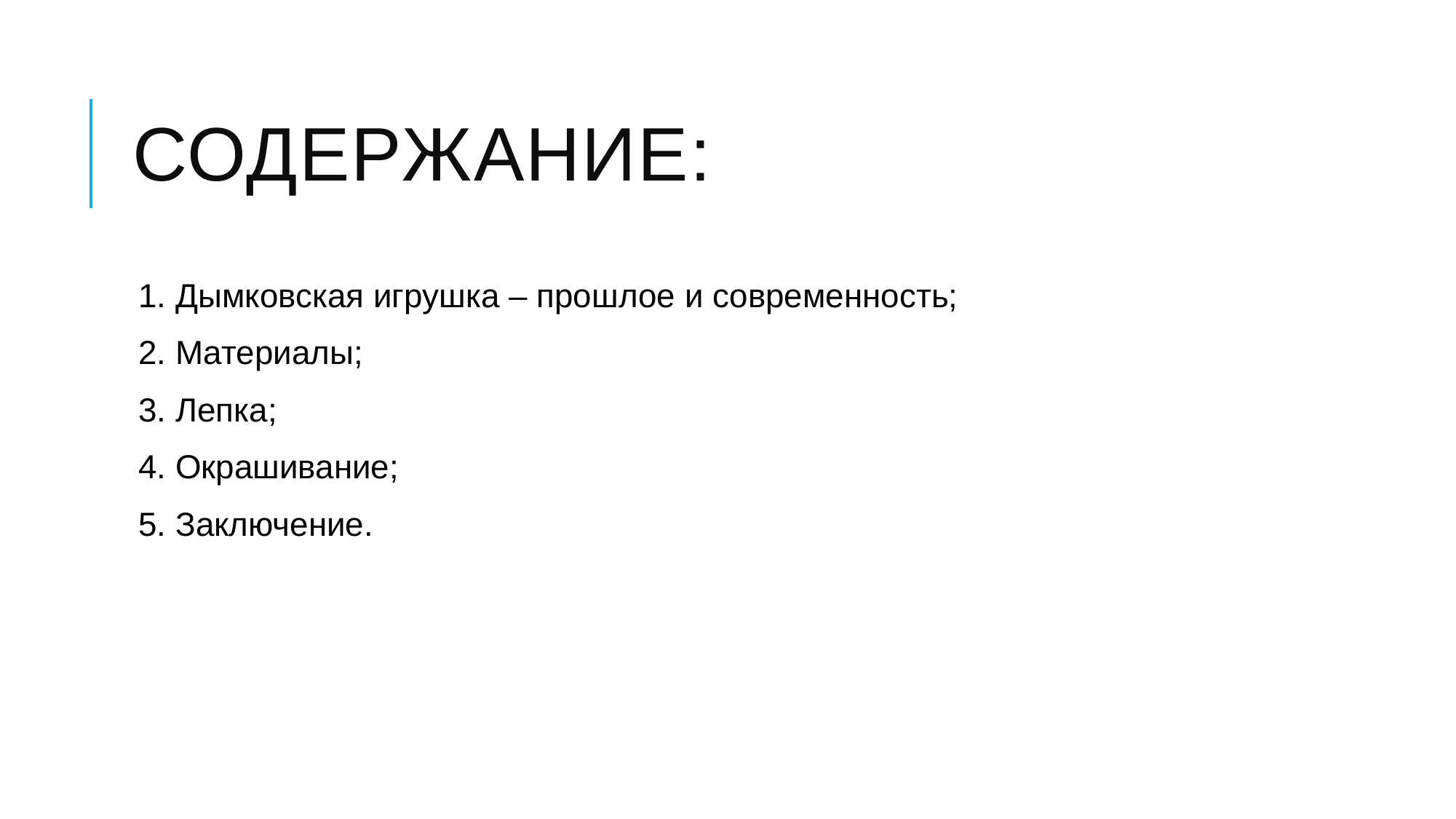

# Содержание:
1. Дымковская игрушка – прошлое и современность;
2. Материалы;
3. Лепка;
4. Окрашивание;
5. Заключение.